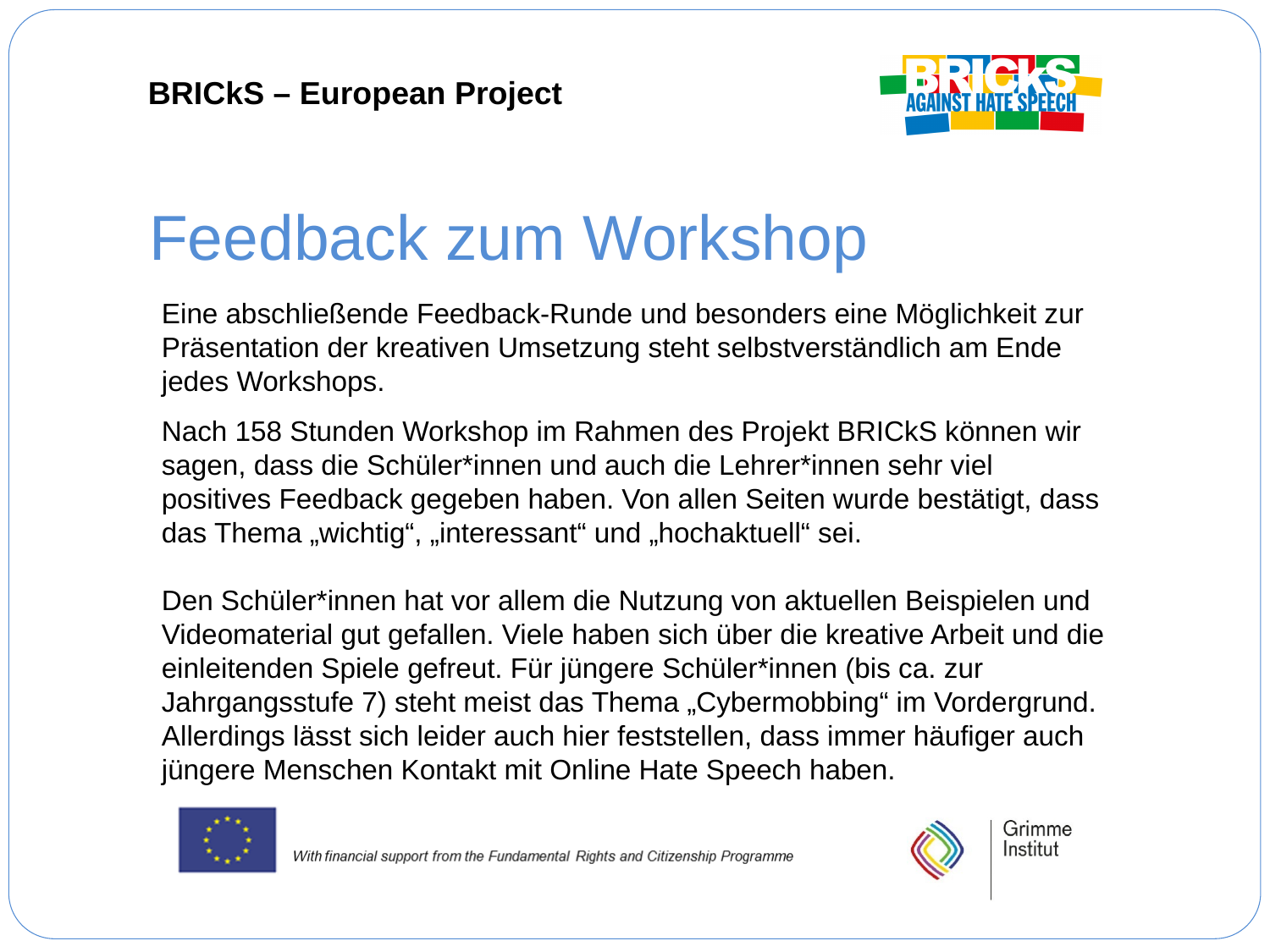

# Feedback zum Workshop
Eine abschließende Feedback-Runde und besonders eine Möglichkeit zur Präsentation der kreativen Umsetzung steht selbstverständlich am Ende jedes Workshops.

Nach 158 Stunden Workshop im Rahmen des Projekt BRICkS können wir sagen, dass die Schüler*innen und auch die Lehrer*innen sehr viel positives Feedback gegeben haben. Von allen Seiten wurde bestätigt, dass das Thema „wichtig“, „interessant“ und „hochaktuell“ sei.

Den Schüler*innen hat vor allem die Nutzung von aktuellen Beispielen und Videomaterial gut gefallen. Viele haben sich über die kreative Arbeit und die einleitenden Spiele gefreut. Für jüngere Schüler*innen (bis ca. zur Jahrgangsstufe 7) steht meist das Thema „Cybermobbing“ im Vordergrund. Allerdings lässt sich leider auch hier feststellen, dass immer häufiger auch jüngere Menschen Kontakt mit Online Hate Speech haben.